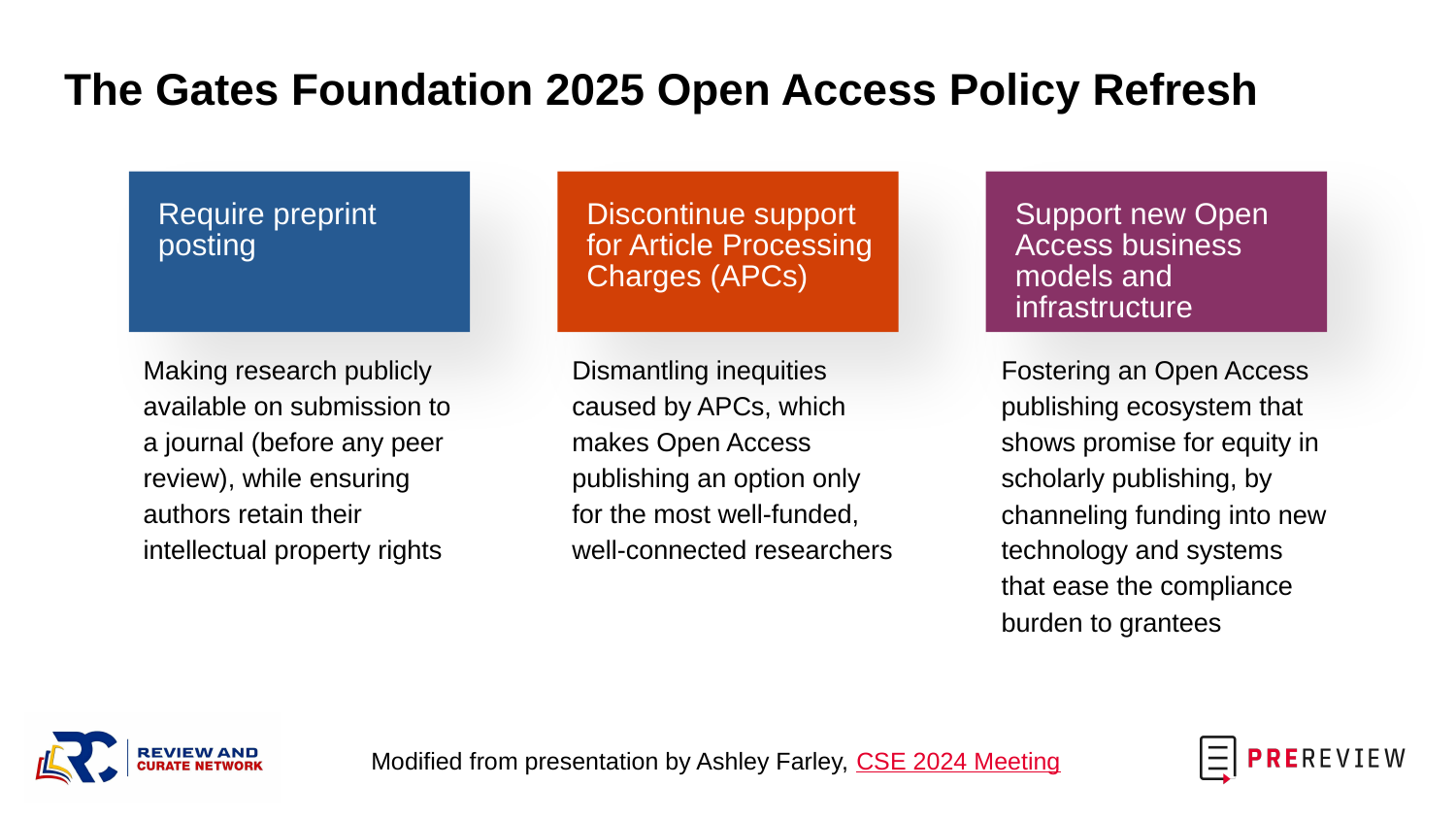

# The Gates Foundation 2025 Open Access Policy Refresh
Require preprint posting

Discontinue support for Article Processing Charges (APCs)

Support new Open Access business models and infrastructure

Fostering an Open Access publishing ecosystem that shows promise for equity in scholarly publishing, by channeling funding into new technology and systems that ease the compliance burden to grantees

Making research publicly available on submission to
a journal (before any peer review), while ensuring authors retain their intellectual property rights

Dismantling inequities caused by APCs, which makes Open Access publishing an option only
for the most well-funded, well-connected researchers

Modified from presentation by Ashley Farley, CSE 2024 Meeting